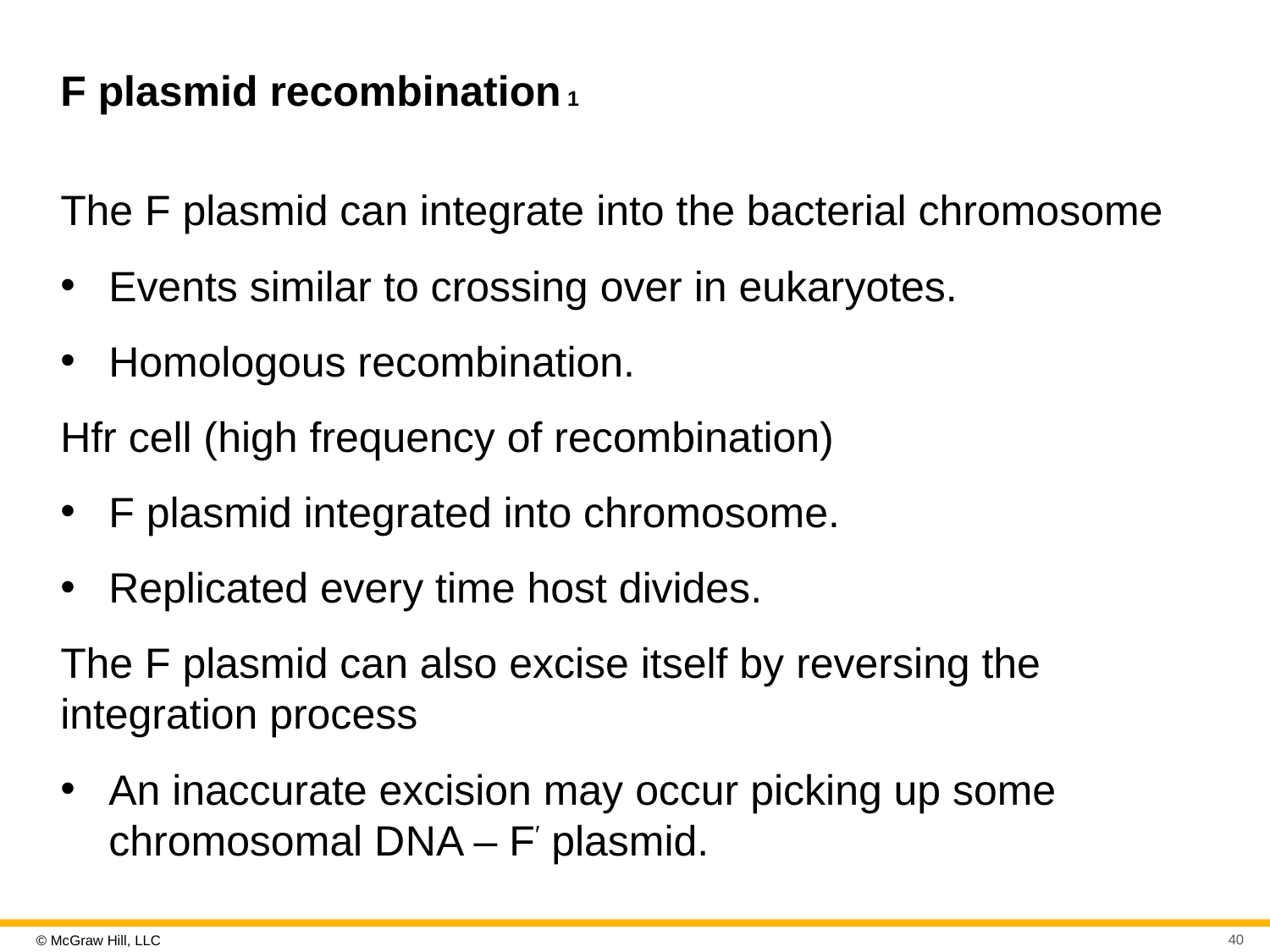

# F plasmid recombination 1
The F plasmid can integrate into the bacterial chromosome
Events similar to crossing over in eukaryotes.
Homologous recombination.
Hfr cell (high frequency of recombination)
F plasmid integrated into chromosome.
Replicated every time host divides.
The F plasmid can also excise itself by reversing the integration process
An inaccurate excision may occur picking up some chromosomal D N A – F′ plasmid.
40